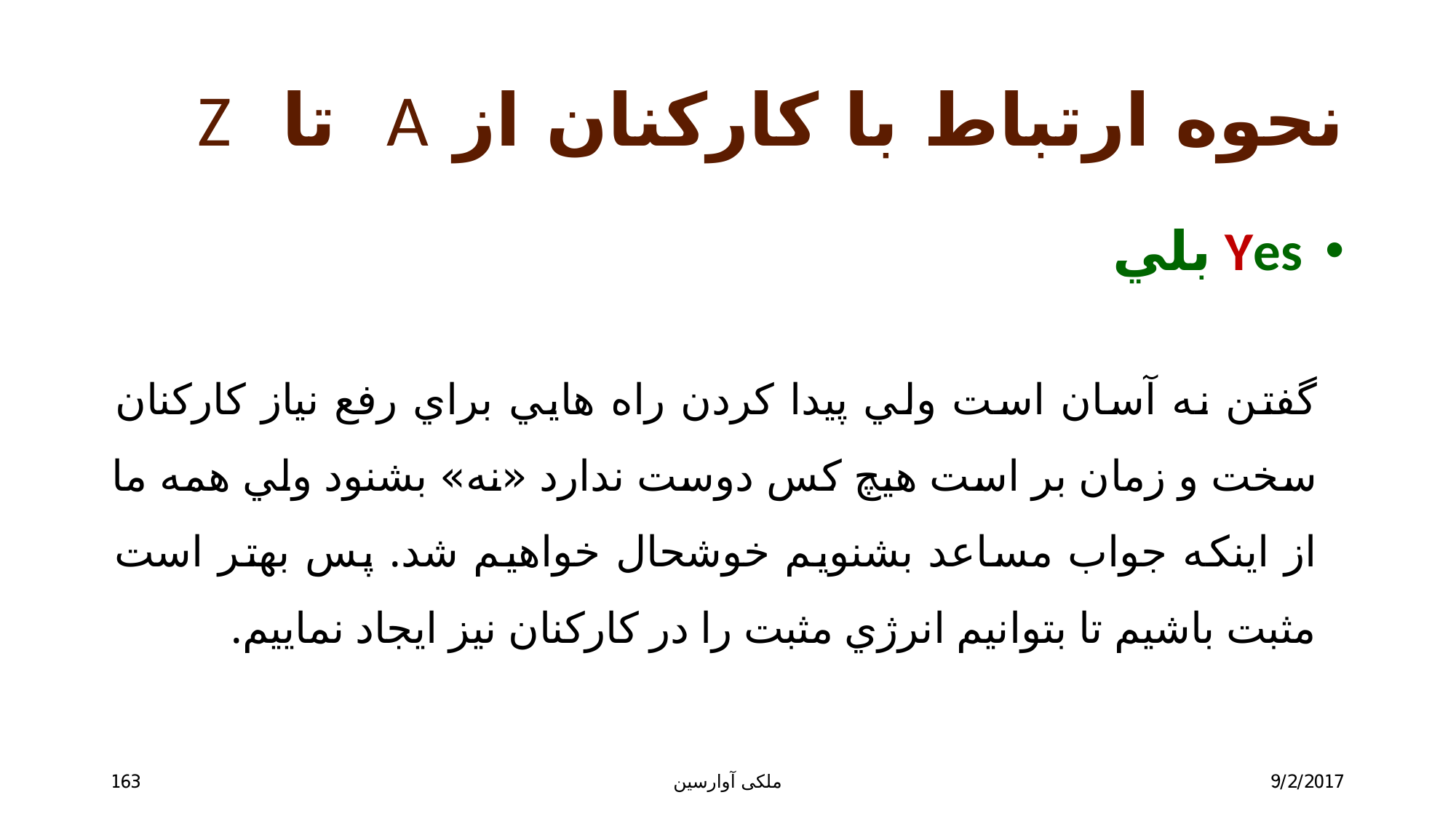

# نحوه ارتباط با کارکنان از A  تا  Z
 Yes بلي
گفتن نه آسان است ولي پيدا کردن راه هايي براي رفع نياز کارکنان سخت و زمان بر است هيچ کس دوست ندارد «نه» بشنود ولي همه ما از اينکه جواب مساعد بشنويم خوشحال خواهيم شد. پس بهتر است مثبت باشيم تا بتوانيم انرژي مثبت را در کارکنان نيز ايجاد نماييم.
163
ملکی آوارسین
9/2/2017